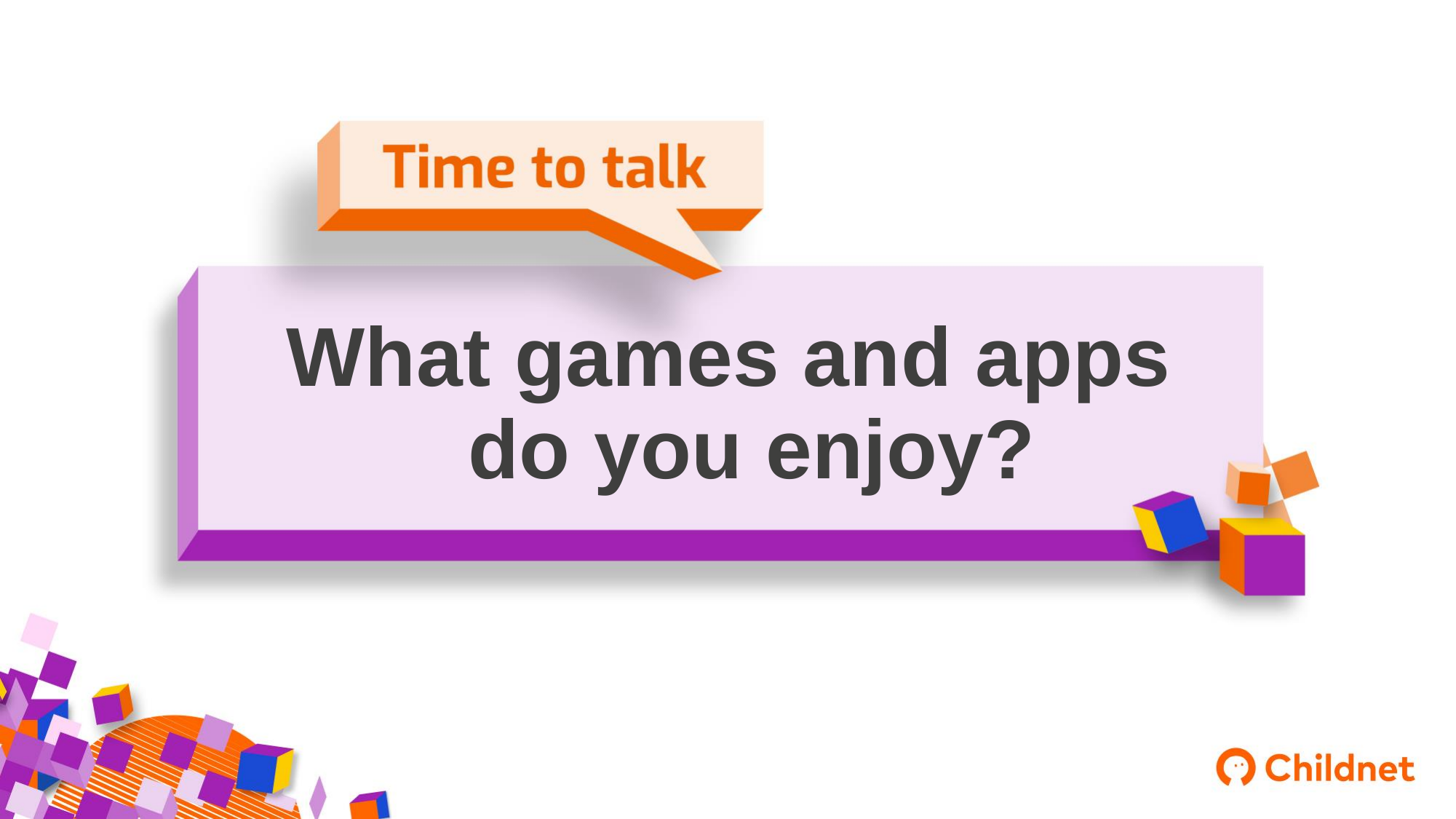

# What games and apps  do you enjoy?